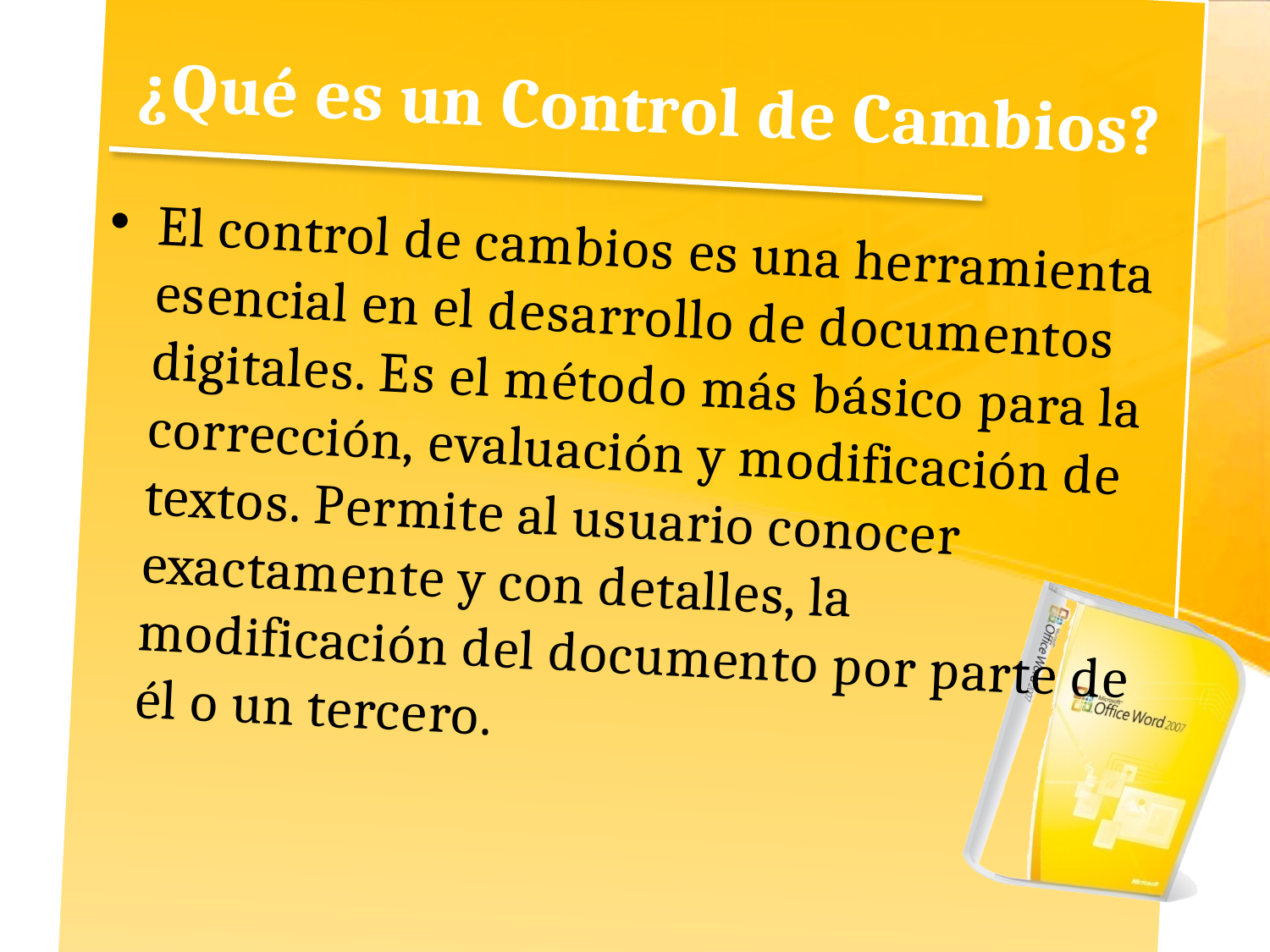

# ¿Qué es un Control de Cambios?
El control de cambios es una herramienta esencial en el desarrollo de documentos digitales. Es el método más básico para la corrección, evaluación y modificación de textos. Permite al usuario conocer exactamente y con detalles, la modificación del documento por parte de él o un tercero.